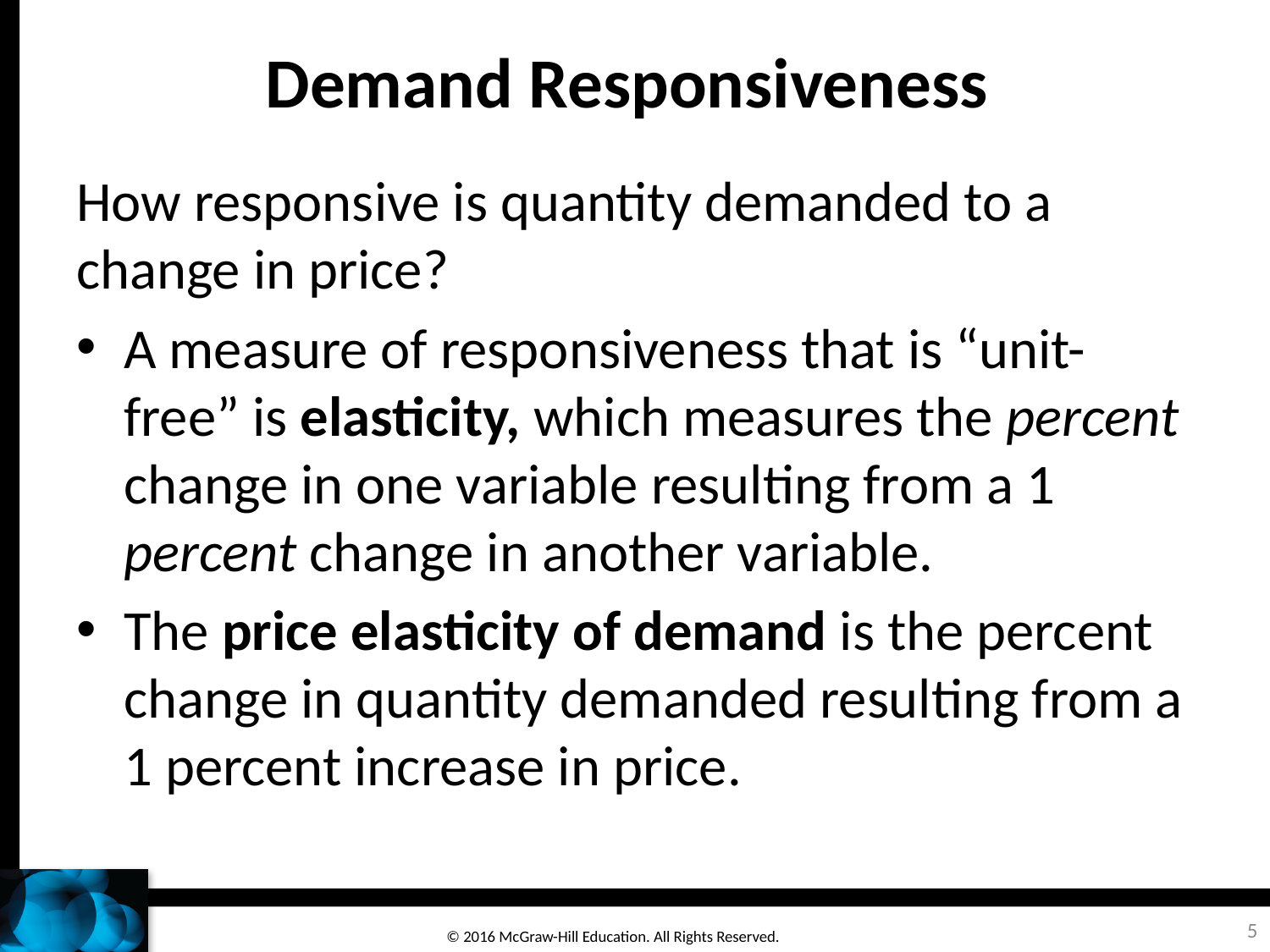

# Demand Responsiveness
How responsive is quantity demanded to a change in price?
A measure of responsiveness that is “unit-free” is elasticity, which measures the percent change in one variable resulting from a 1 percent change in another variable.
The price elasticity of demand is the percent change in quantity demanded resulting from a 1 percent increase in price.
5
© 2016 McGraw-Hill Education. All Rights Reserved.